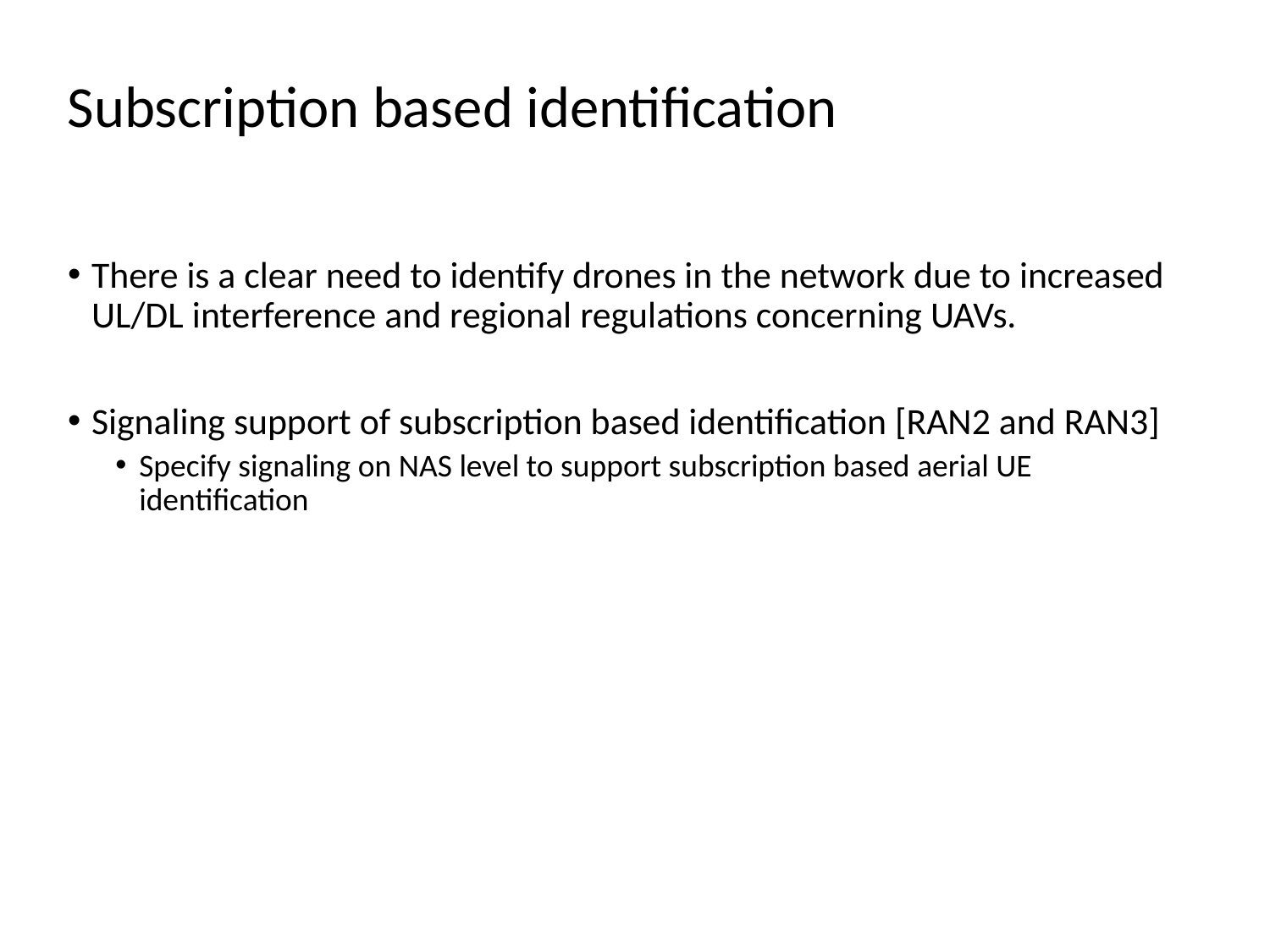

# Subscription based identification
There is a clear need to identify drones in the network due to increased UL/DL interference and regional regulations concerning UAVs.

Signaling support of subscription based identification [RAN2 and RAN3]
Specify signaling on NAS level to support subscription based aerial UE identification